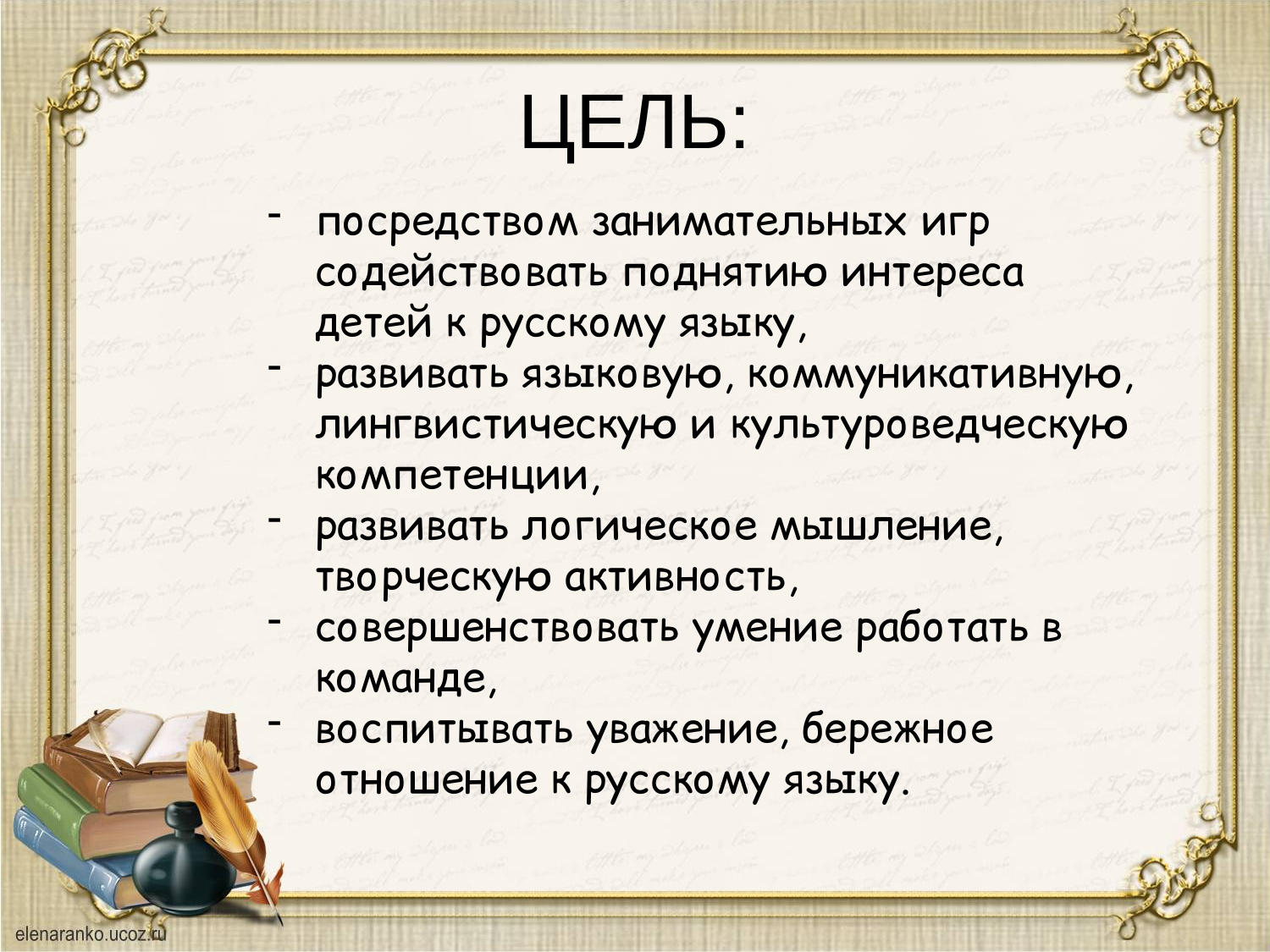

# ЦЕЛЬ:
посредством занимательных игр содействовать поднятию интереса детей к русскому языку,
развивать языковую, коммуникативную, лингвистическую и культуроведческую компетенции,
развивать логическое мышление, творческую активность,
совершенствовать умение работать в команде,
воспитывать уважение, бережное отношение к русскому языку.